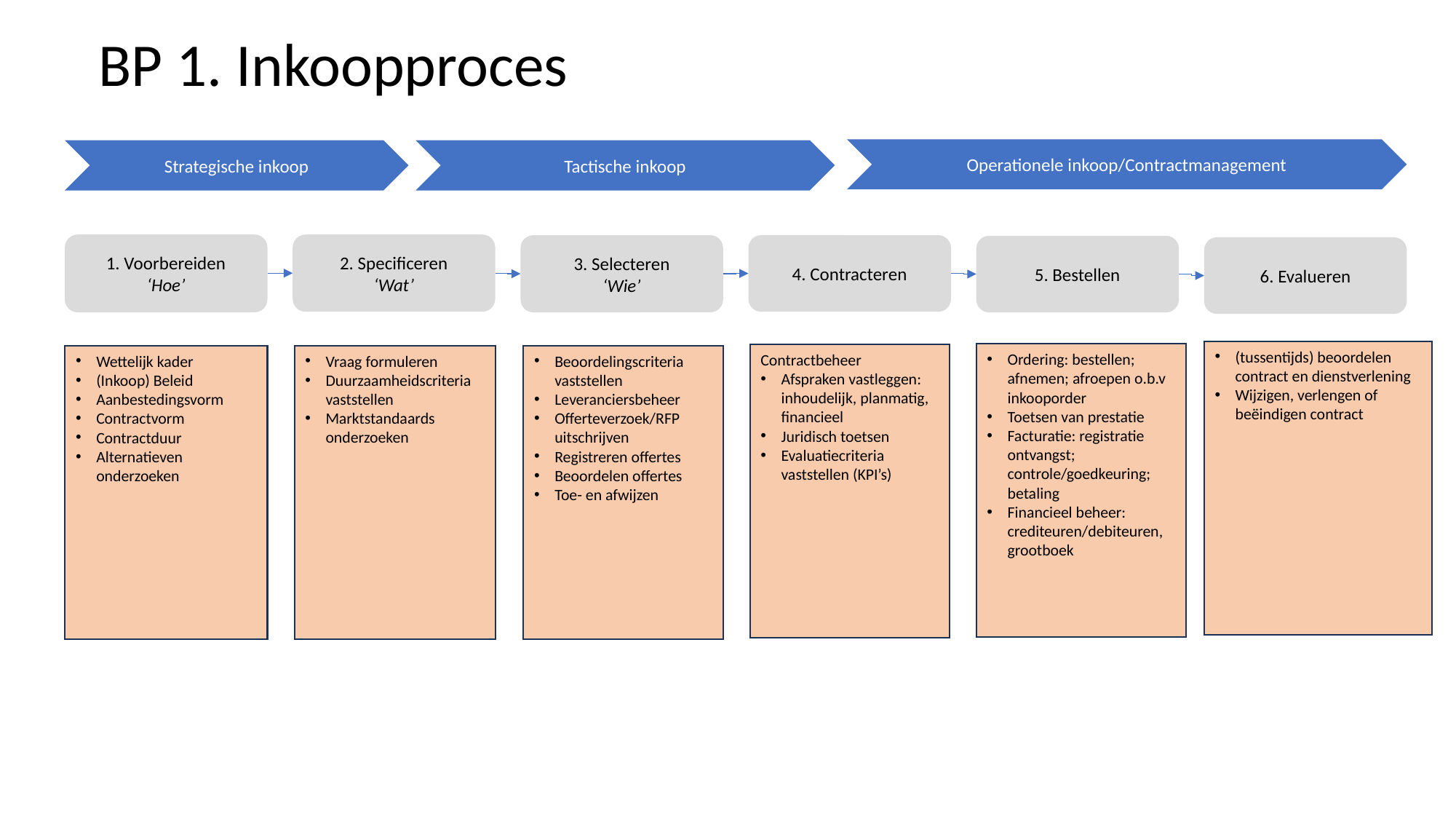

# BP 1. Inkoopproces
Operationele inkoop/Contractmanagement
Strategische inkoop
Tactische inkoop
1. Voorbereiden
‘Hoe’
2. Specificeren
‘Wat’
4. Contracteren
3. Selecteren
‘Wie’
5. Bestellen
6. Evalueren
(tussentijds) beoordelen contract en dienstverlening
Wijzigen, verlengen of beëindigen contract

Ordering: bestellen; afnemen; afroepen o.b.v inkooporder
Toetsen van prestatie
Facturatie: registratie ontvangst; controle/goedkeuring; betaling
Financieel beheer: crediteuren/debiteuren, grootboek
Contractbeheer
Afspraken vastleggen: inhoudelijk, planmatig, financieel
Juridisch toetsen
Evaluatiecriteria vaststellen (KPI’s)

Beoordelingscriteria vaststellen
Leveranciersbeheer
Offerteverzoek/RFP uitschrijven
Registreren offertes
Beoordelen offertes
Toe- en afwijzen
Vraag formuleren
Duurzaamheidscriteria vaststellen
Marktstandaards onderzoeken

Wettelijk kader
(Inkoop) Beleid
Aanbestedingsvorm
Contractvorm
Contractduur
Alternatieven onderzoeken